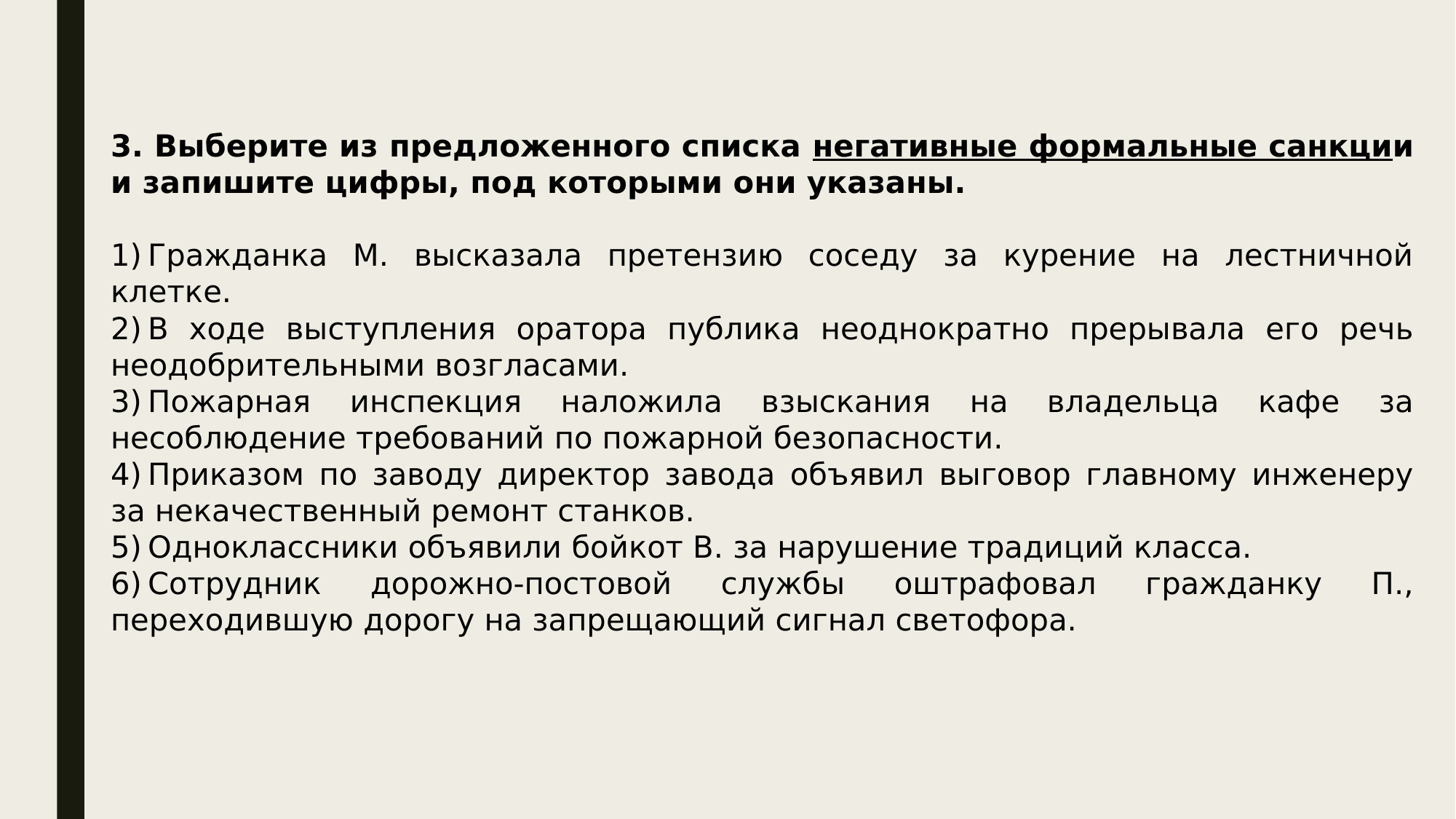

3. Выберите из предложенного списка негативные формальные санкции и запишите цифры, под которыми они указаны.

1) Гражданка М. высказала претензию соседу за курение на лестничной клетке.
2) В ходе выступления оратора публика неоднократно прерывала его речь неодобрительными возгласами.
3) Пожарная инспекция наложила взыскания на владельца кафе за несоблюдение требований по пожарной безопасности.
4) Приказом по заводу директор завода объявил выговор главному инженеру за некачественный ремонт станков.
5) Одноклассники объявили бойкот В. за нарушение традиций класса.
6) Сотрудник дорожно-постовой службы оштрафовал гражданку П., переходившую дорогу на запрещающий сигнал светофора.